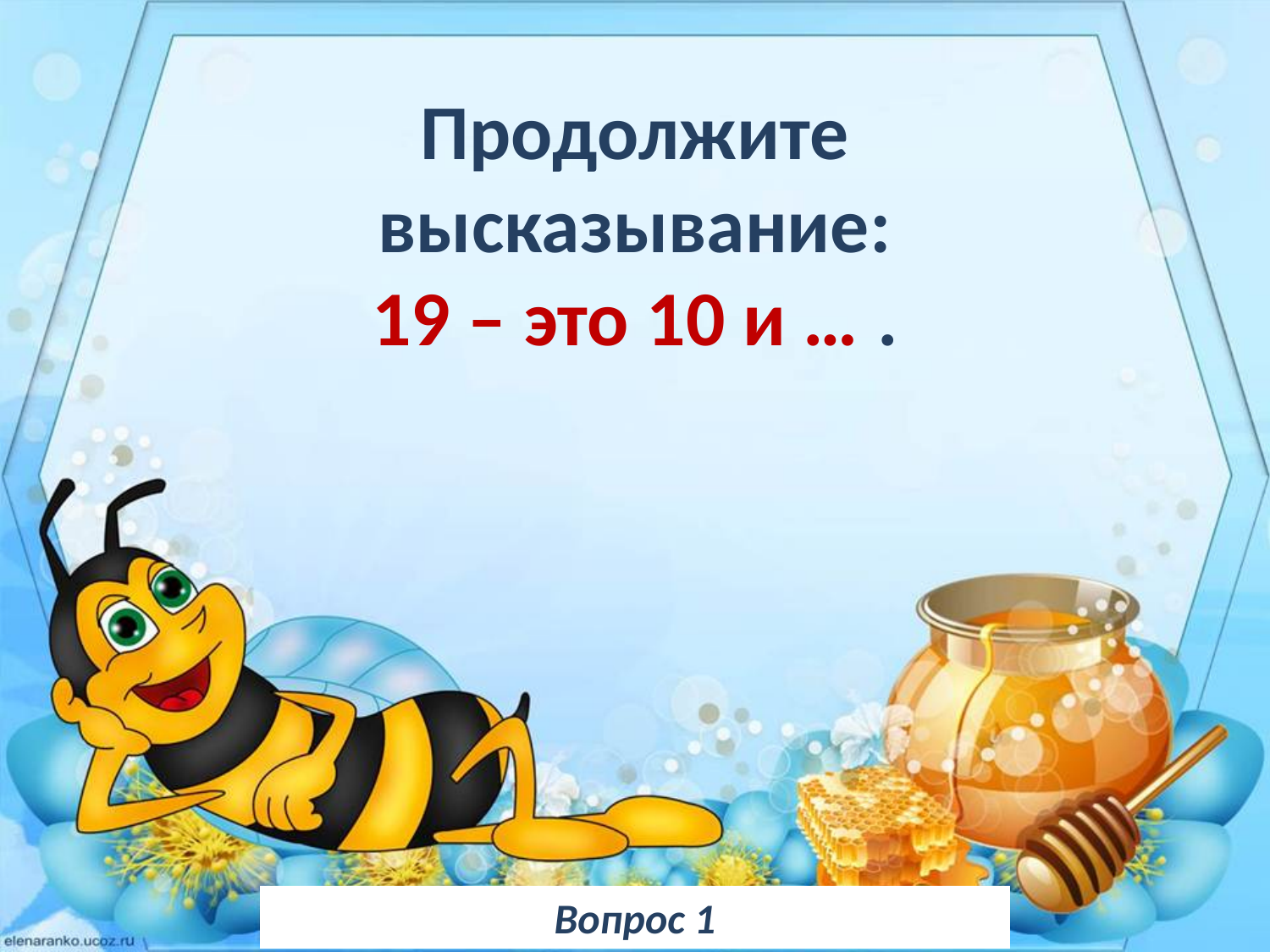

Продолжите высказывание:
19 – это 10 и … .
Вопрос 1